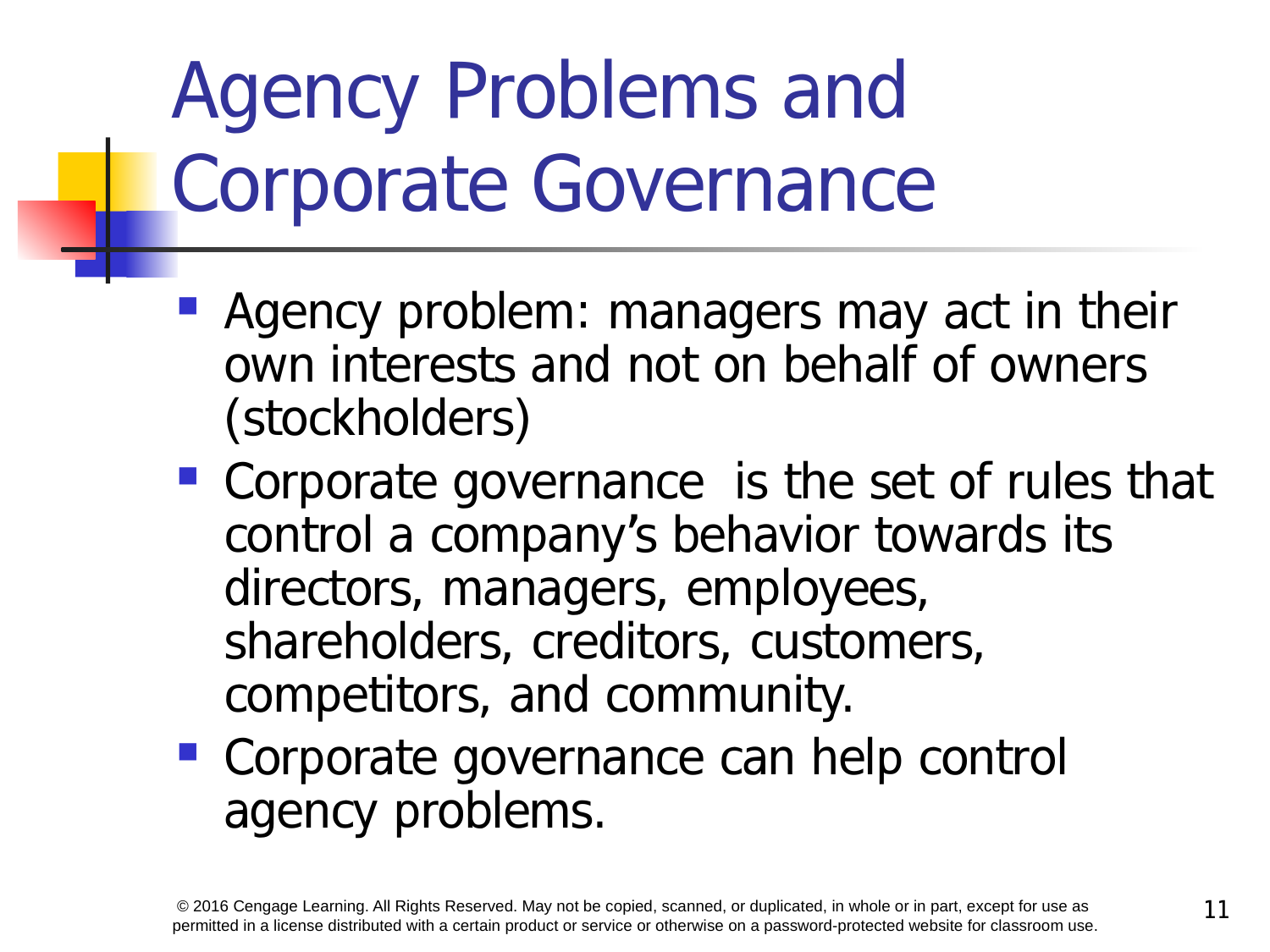

# Agency Problems and Corporate Governance
Agency problem: managers may act in their own interests and not on behalf of owners (stockholders)
Corporate governance  is the set of rules that control a company’s behavior towards its directors, managers, employees, shareholders, creditors, customers, competitors, and community.
Corporate governance can help control agency problems.

11